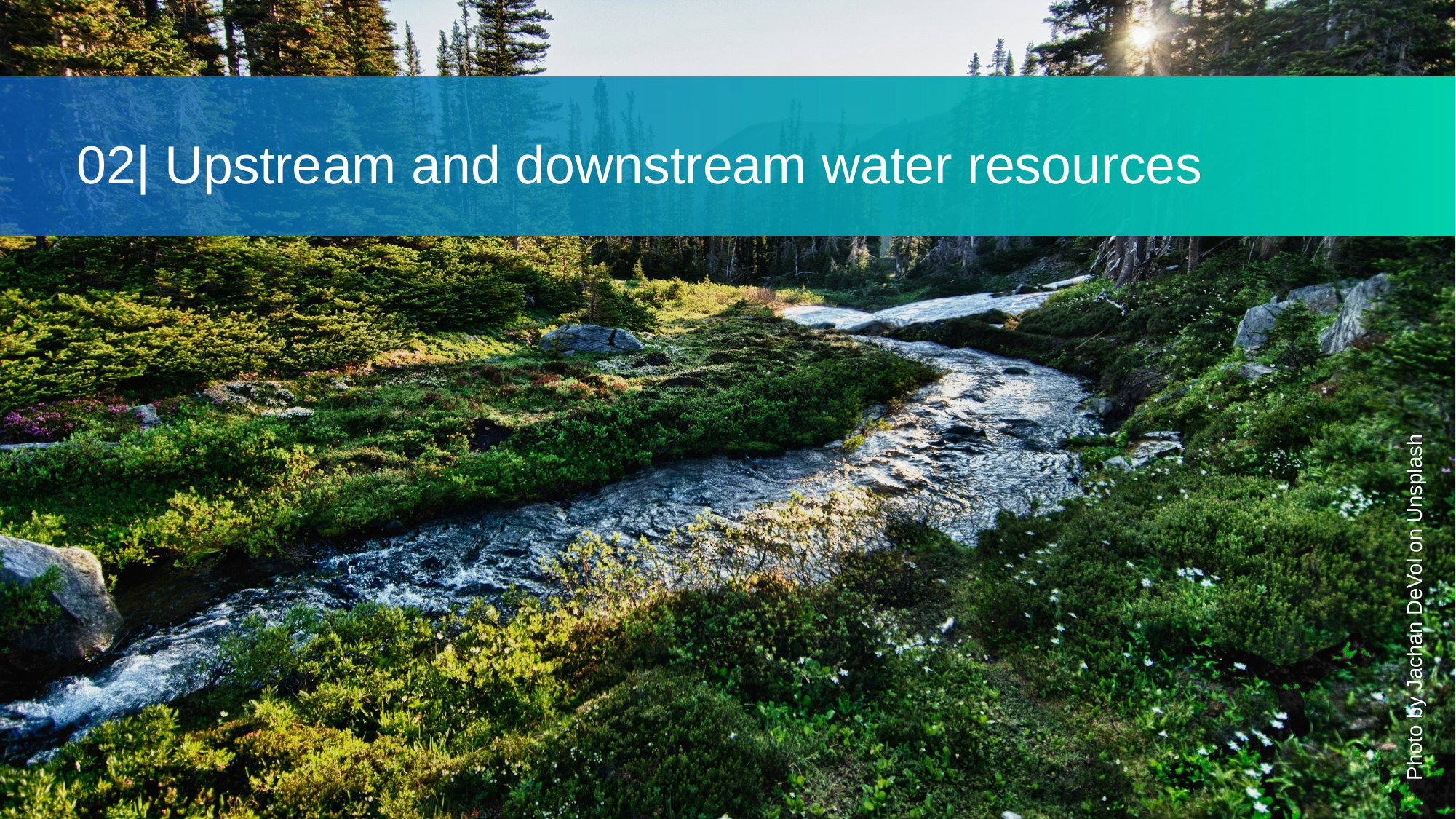

02| Upstream and downstream water resources
Photo by Jachan DeVol on Unsplash